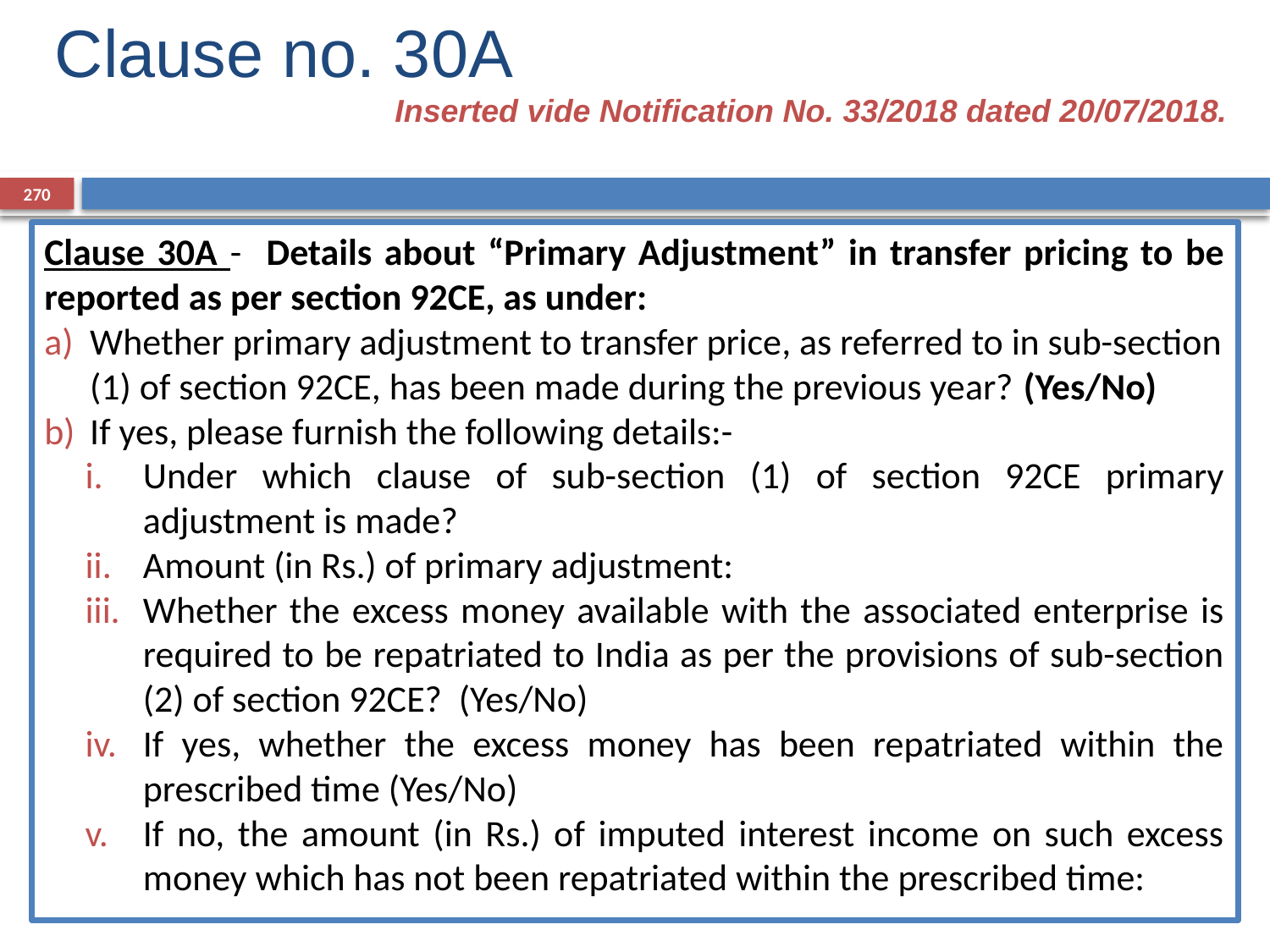

Clause no. 30A
Inserted vide Notification No. 33/2018 dated 20/07/2018.

270
Clause 30A -  Details about “Primary Adjustment” in transfer pricing to be reported as per section 92CE, as under:
Whether primary adjustment to transfer price, as referred to in sub-section (1) of section 92CE, has been made during the previous year? (Yes/No)
If yes, please furnish the following details:-
Under which clause of sub-section (1) of section 92CE primary adjustment is made?
Amount (in Rs.) of primary adjustment:
Whether the excess money available with the associated enterprise is required to be repatriated to India as per the provisions of sub-section (2) of section 92CE?  (Yes/No)
If yes, whether the excess money has been repatriated within the prescribed time (Yes/No)
If no, the amount (in Rs.) of imputed interest income on such excess money which has not been repatriated within the prescribed time: